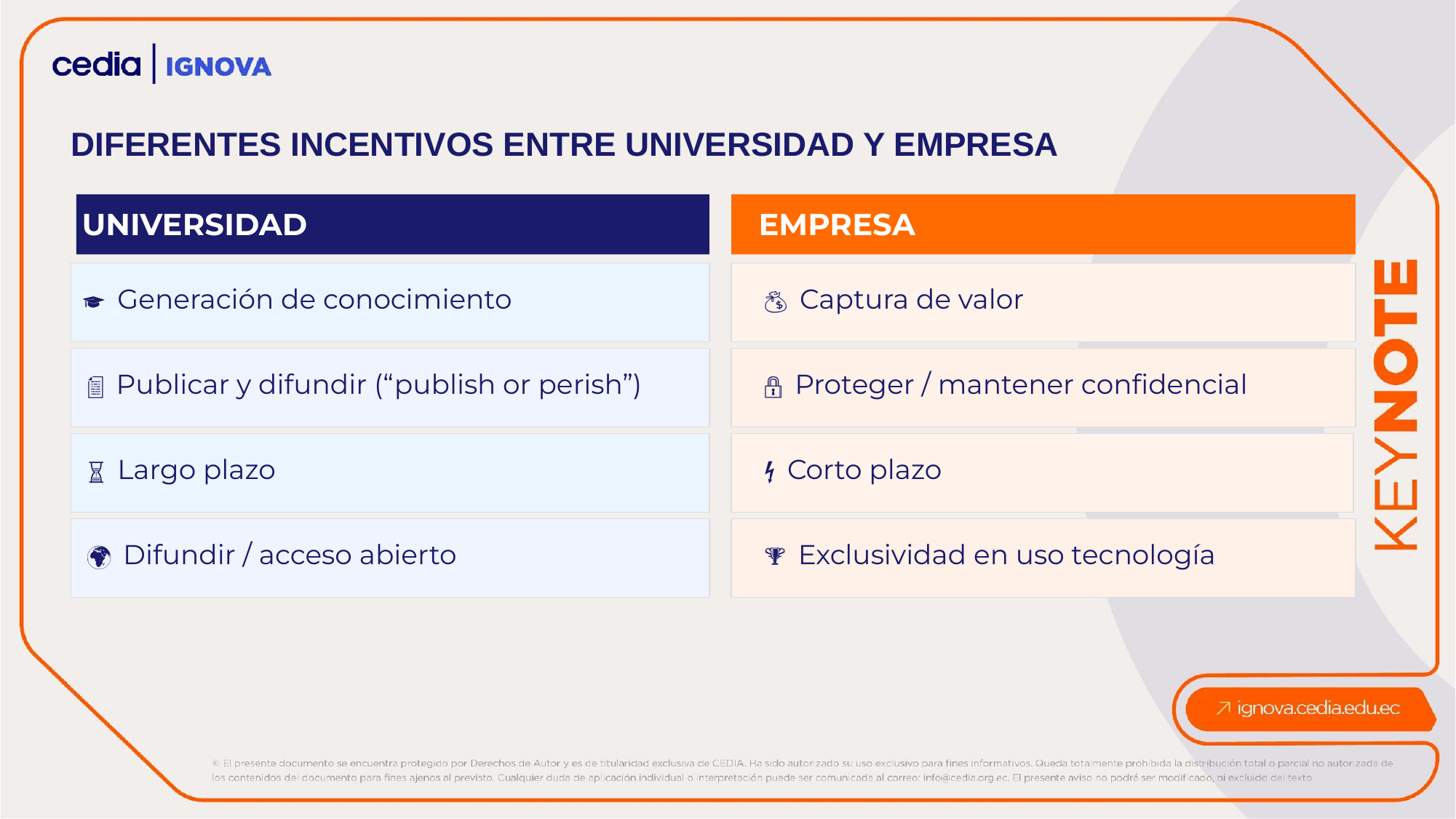

DIFERENTES INCENTIVOS ENTRE UNIVERSIDAD Y EMPRESA

UNIVERSIDAD
EMPRESA

🎓  Generación de conocimiento
💰  Captura de valor

📄  Publicar y difundir (“publish or perish”)
🔒  Proteger / mantener confidencial

⏳  Largo plazo
⚡  Corto plazo

🌍  Difundir / acceso abierto
🏆  Exclusividad en uso tecnología